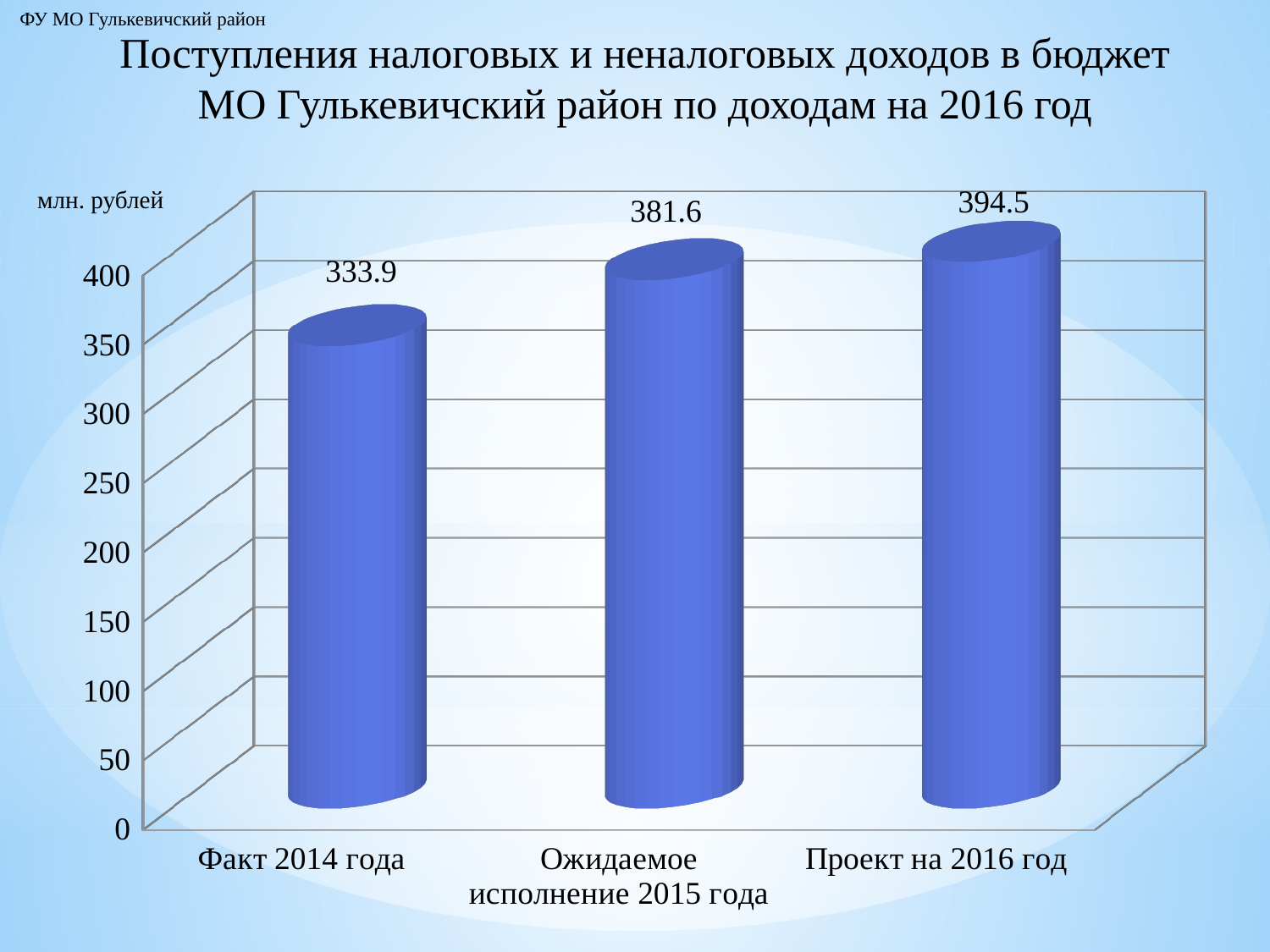

ФУ МО Гулькевичский район
# Поступления налоговых и неналоговых доходов в бюджет МО Гулькевичский район по доходам на 2016 год

[unsupported chart]

млн. рублей